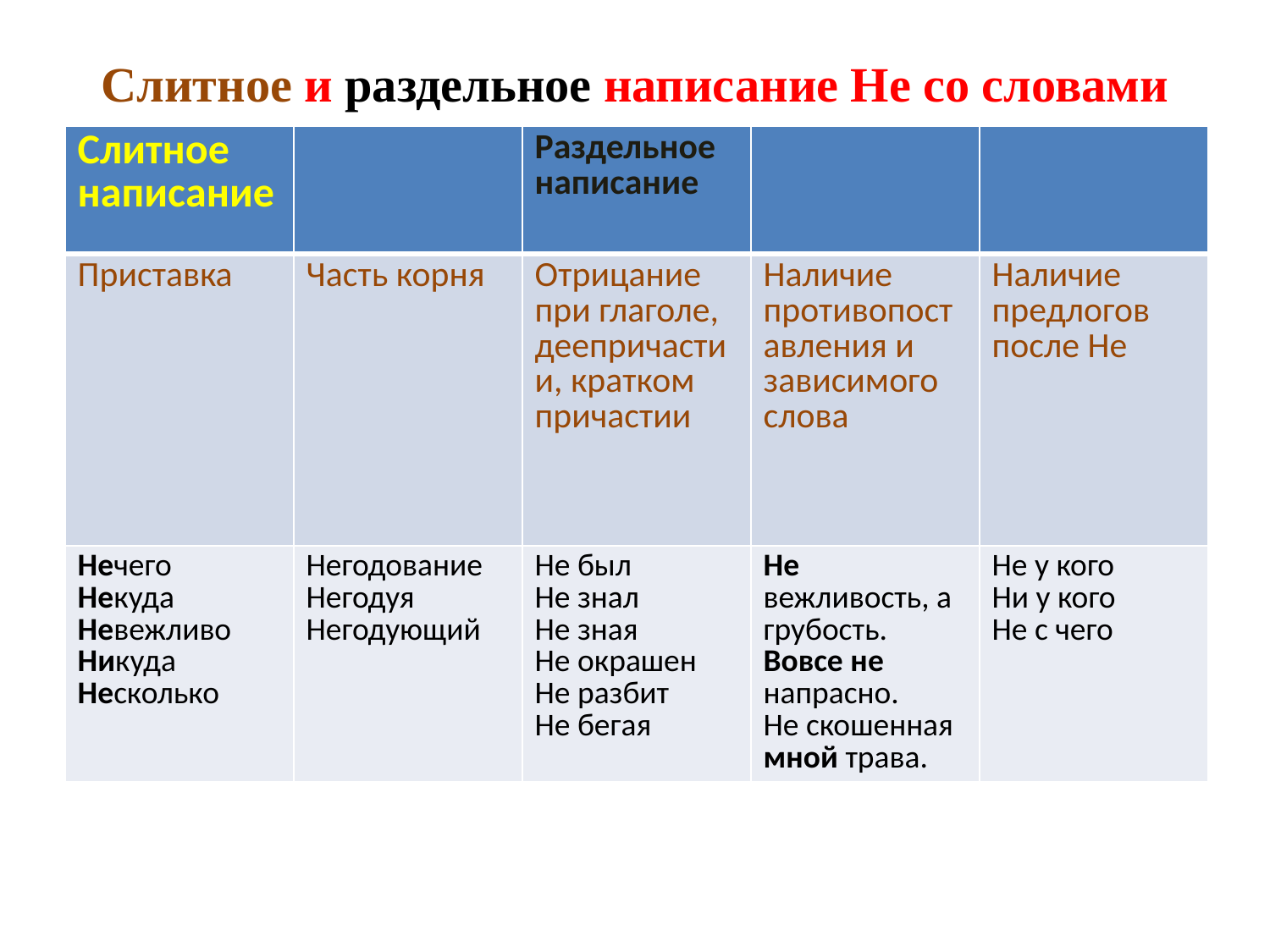

# Слитное и раздельное написание Не со словами
| Слитное написание |  | Раздельное написание |  |  |
| --- | --- | --- | --- | --- |
| Приставка | Часть корня | Отрицание при глаголе, деепричастии, кратком причастии | Наличие противопоставления и зависимого слова | Наличие предлогов после Не |
| Нечего Некуда Невежливо Никуда Несколько | Негодование Негодуя Негодующий | Не был Не знал Не зная Не окрашен Не разбит Не бегая | Не вежливость, а грубость. Вовсе не напрасно. Не скошенная мной трава. | Не у кого Ни у кого Не с чего |